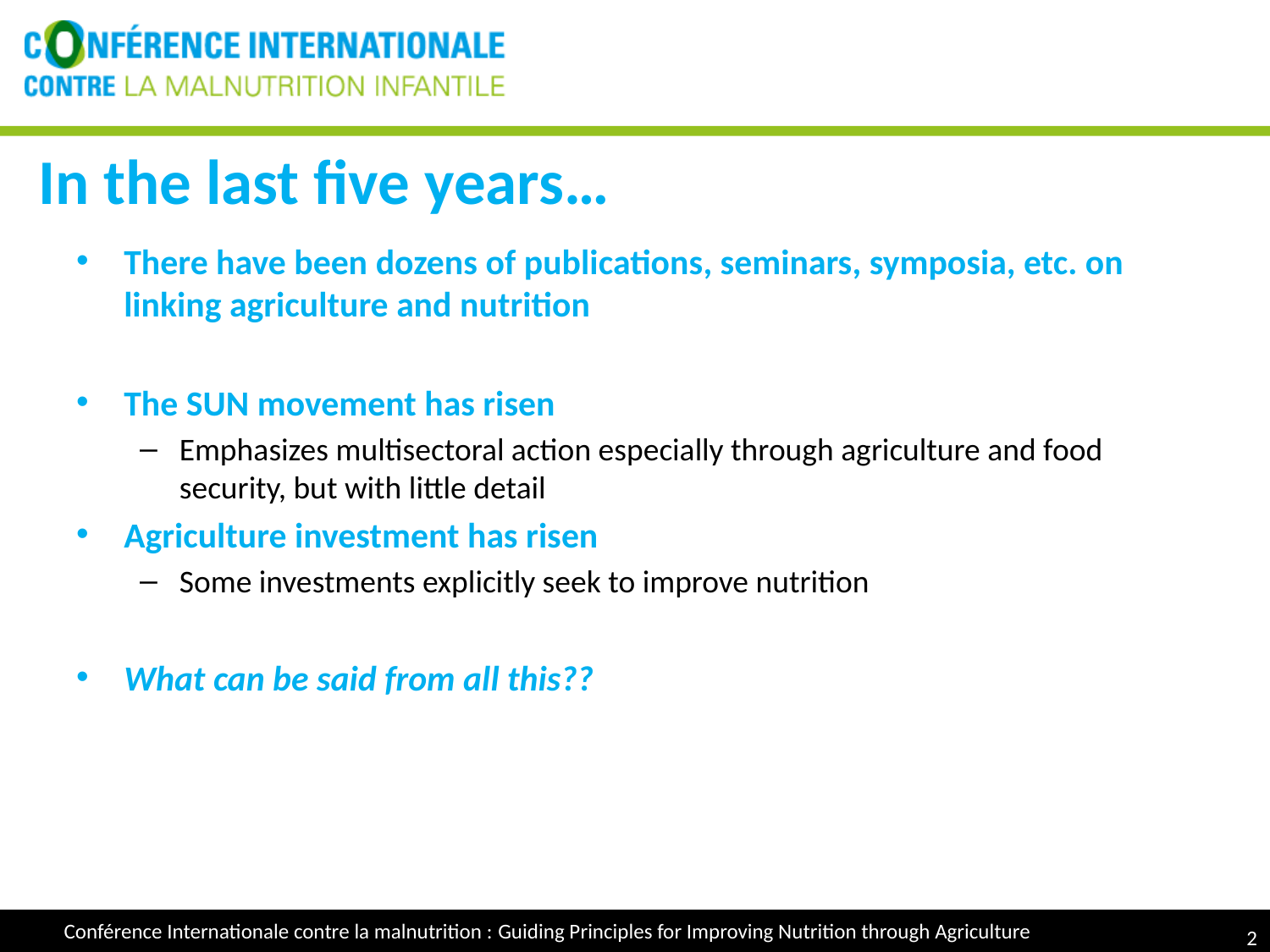

# In the last five years…
There have been dozens of publications, seminars, symposia, etc. on linking agriculture and nutrition

The SUN movement has risen
Emphasizes multisectoral action especially through agriculture and food security, but with little detail
Agriculture investment has risen
Some investments explicitly seek to improve nutrition

What can be said from all this??
2